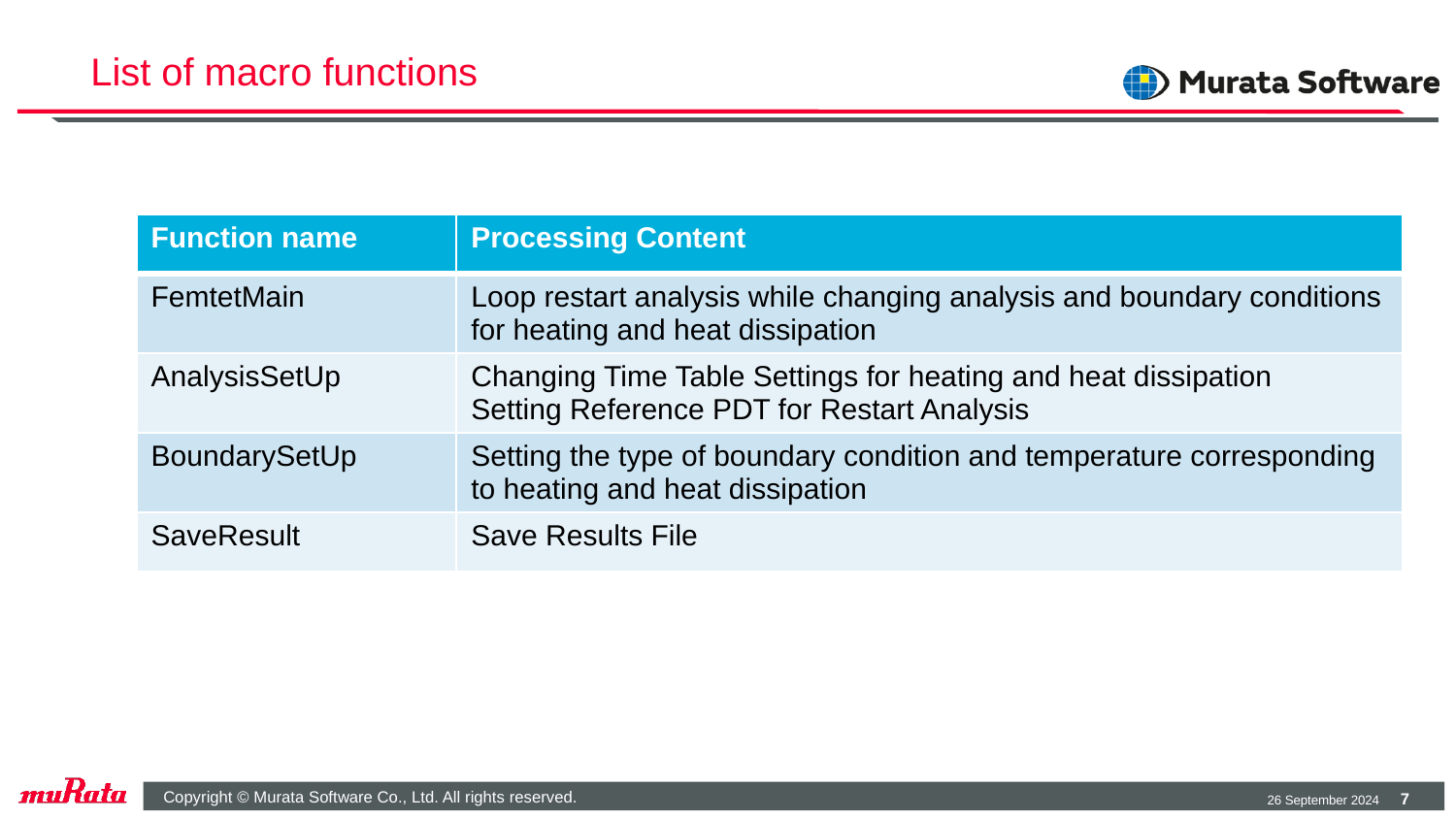

# List of macro functions
| Function name | Processing Content |
| --- | --- |
| FemtetMain | Loop restart analysis while changing analysis and boundary conditions for heating and heat dissipation |
| AnalysisSetUp | Changing Time Table Settings for heating and heat dissipation Setting Reference PDT for Restart Analysis |
| BoundarySetUp | Setting the type of boundary condition and temperature corresponding to heating and heat dissipation |
| SaveResult | Save Results File |